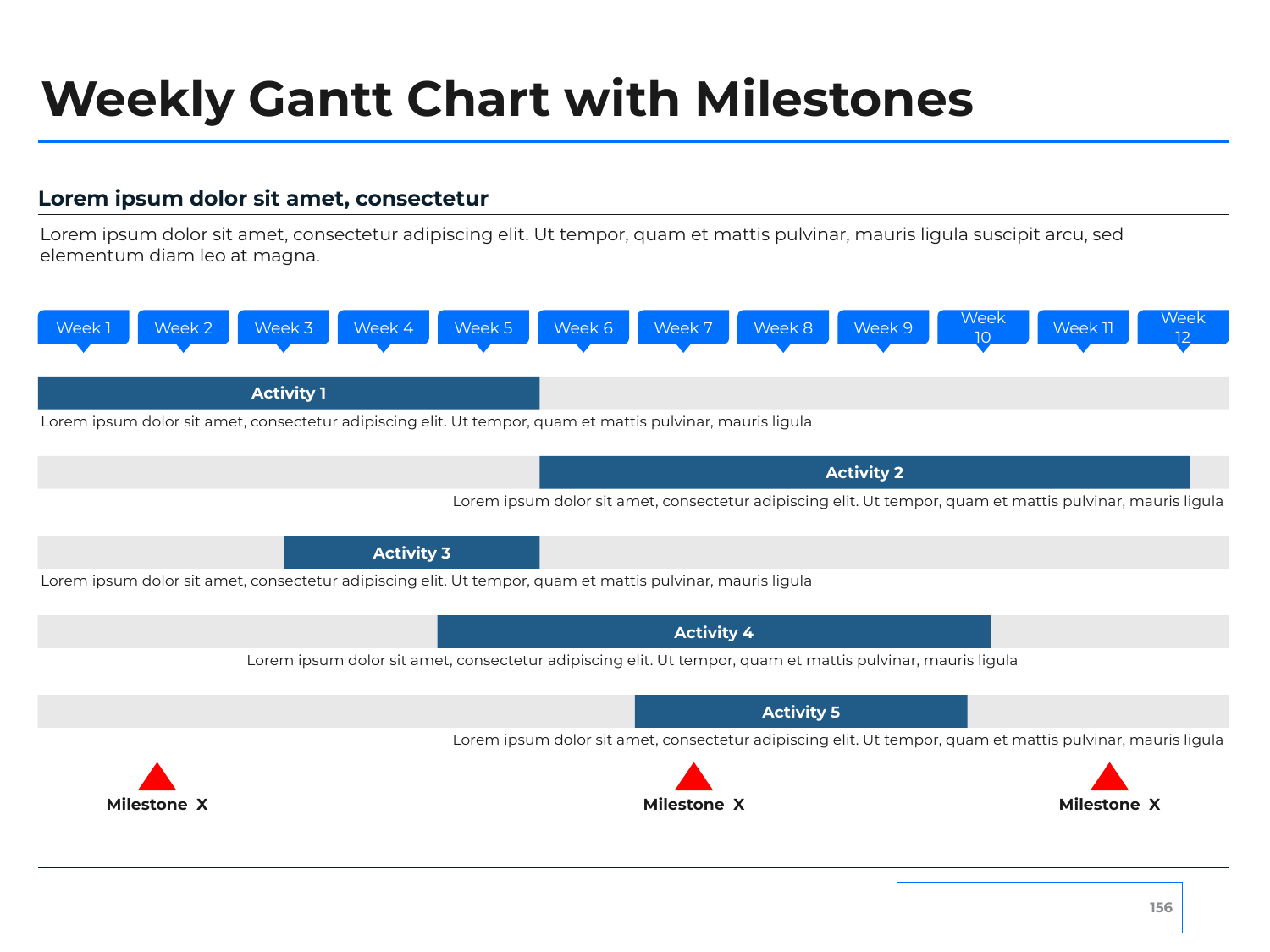

# Weekly Gantt Chart with Milestones
Lorem ipsum dolor sit amet, consectetur
Lorem ipsum dolor sit amet, consectetur adipiscing elit. Ut tempor, quam et mattis pulvinar, mauris ligula suscipit arcu, sed elementum diam leo at magna.
Week 1
Week 2
Week 12
Week 3
Week 4
Week 5
Week 6
Week 7
Week 8
Week 9
Week 10
Week 11

Activity 1
Lorem ipsum dolor sit amet, consectetur adipiscing elit. Ut tempor, quam et mattis pulvinar, mauris ligula

Activity 2
Lorem ipsum dolor sit amet, consectetur adipiscing elit. Ut tempor, quam et mattis pulvinar, mauris ligula

Activity 3
Lorem ipsum dolor sit amet, consectetur adipiscing elit. Ut tempor, quam et mattis pulvinar, mauris ligula

Activity 4
Lorem ipsum dolor sit amet, consectetur adipiscing elit. Ut tempor, quam et mattis pulvinar, mauris ligula

Activity 5
Lorem ipsum dolor sit amet, consectetur adipiscing elit. Ut tempor, quam et mattis pulvinar, mauris ligula

Milestone  X
Milestone  X
Milestone  X
156